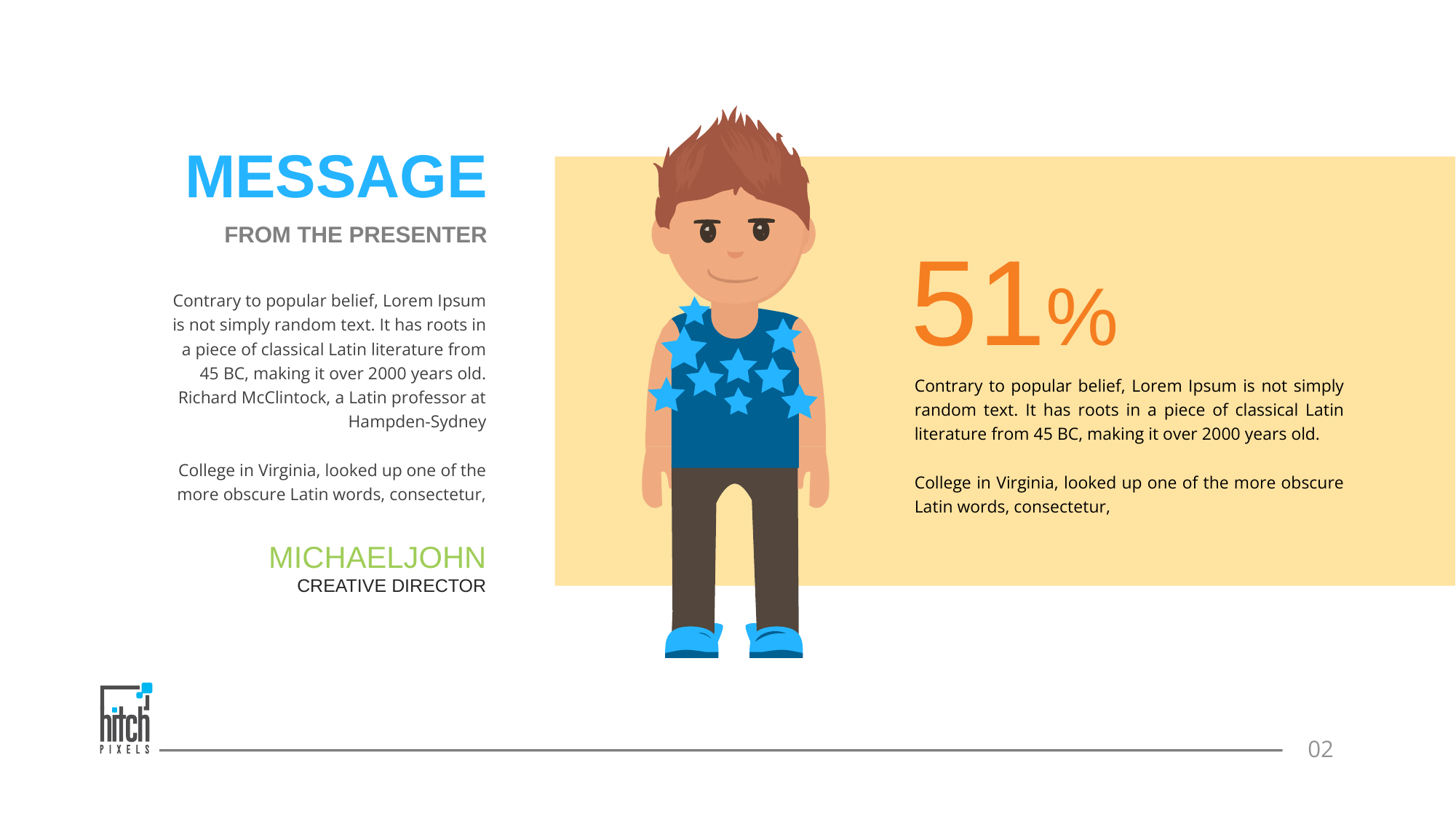

MESSAGE
FROM THE PRESENTER
51%
Contrary to popular belief, Lorem Ipsum is not simply random text. It has roots in a piece of classical Latin literature from 45 BC, making it over 2000 years old.

College in Virginia, looked up one of the more obscure Latin words, consectetur,
Contrary to popular belief, Lorem Ipsum is not simply random text. It has roots in a piece of classical Latin literature from 45 BC, making it over 2000 years old. Richard McClintock, a Latin professor at Hampden-Sydney

College in Virginia, looked up one of the more obscure Latin words, consectetur,
MICHAELJOHN
CREATIVE DIRECTOR
02